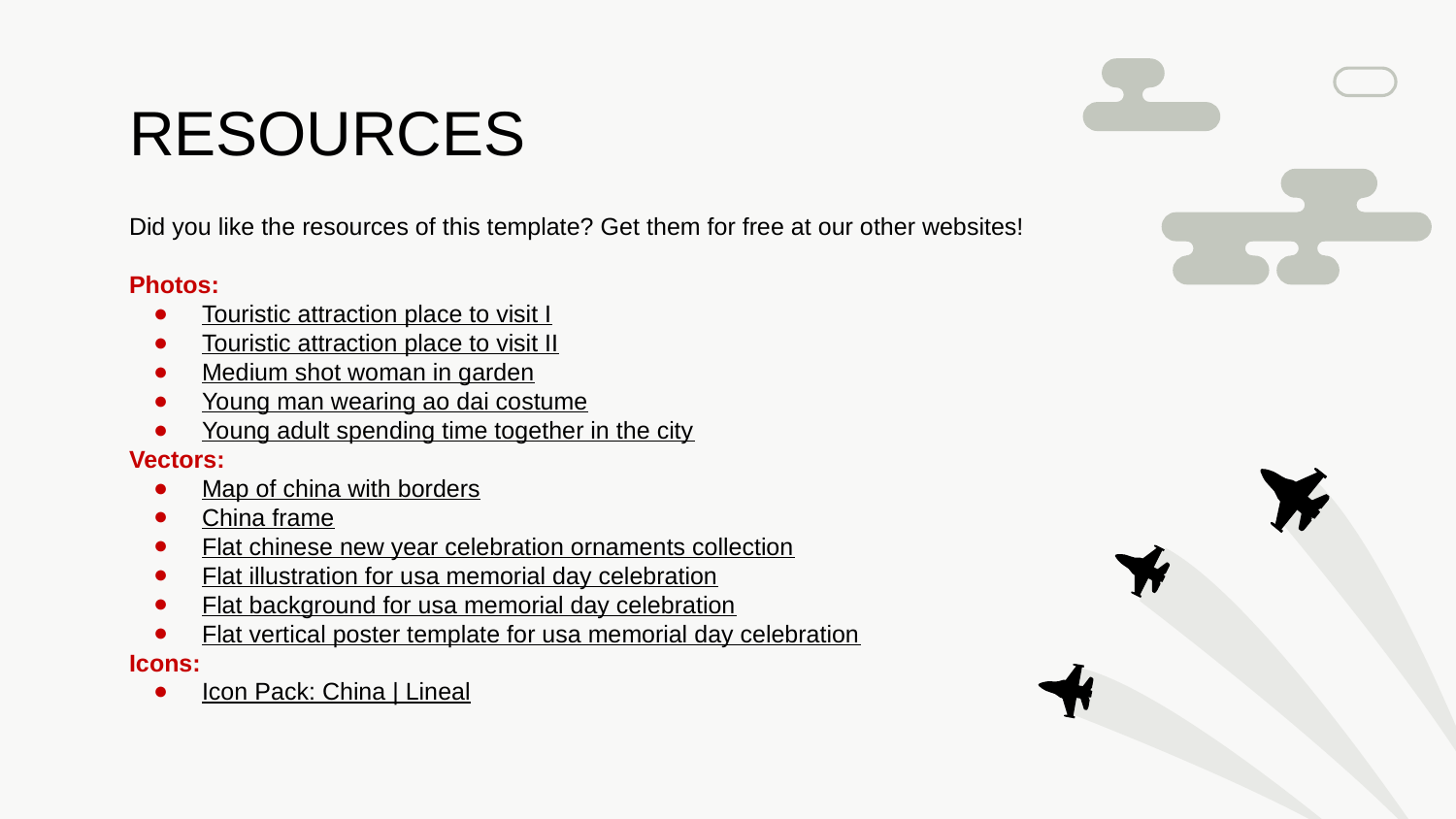

# RESOURCES

Did you like the resources of this template? Get them for free at our other websites!
Photos:
Touristic attraction place to visit I
Touristic attraction place to visit II
Medium shot woman in garden
Young man wearing ao dai costume
Young adult spending time together in the city
Vectors:
Map of china with borders
China frame
Flat chinese new year celebration ornaments collection
Flat illustration for usa memorial day celebration
Flat background for usa memorial day celebration
Flat vertical poster template for usa memorial day celebration
Icons:
Icon Pack: China | Lineal